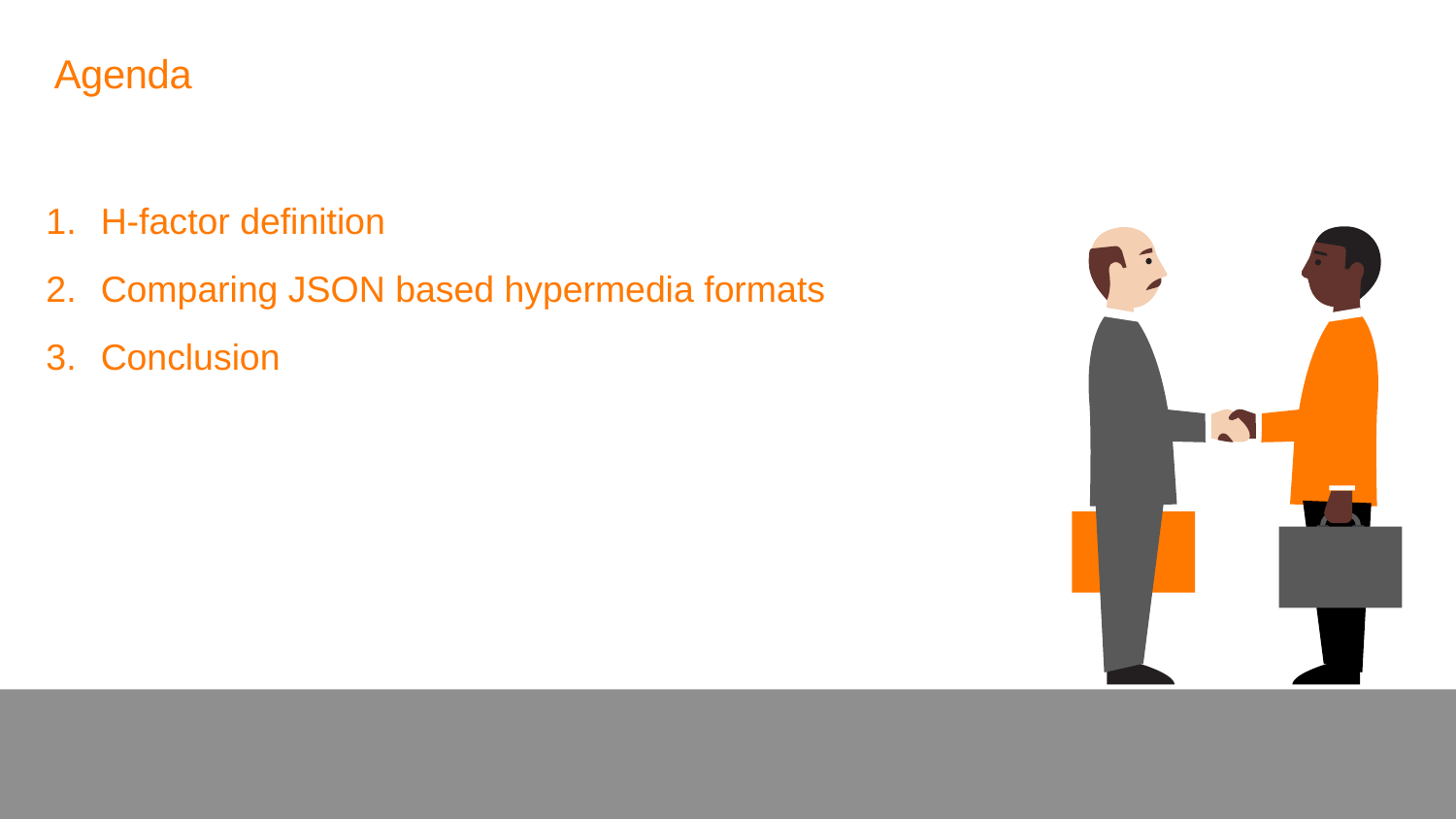

# Agenda
H-factor definition
Comparing JSON based hypermedia formats
Conclusion